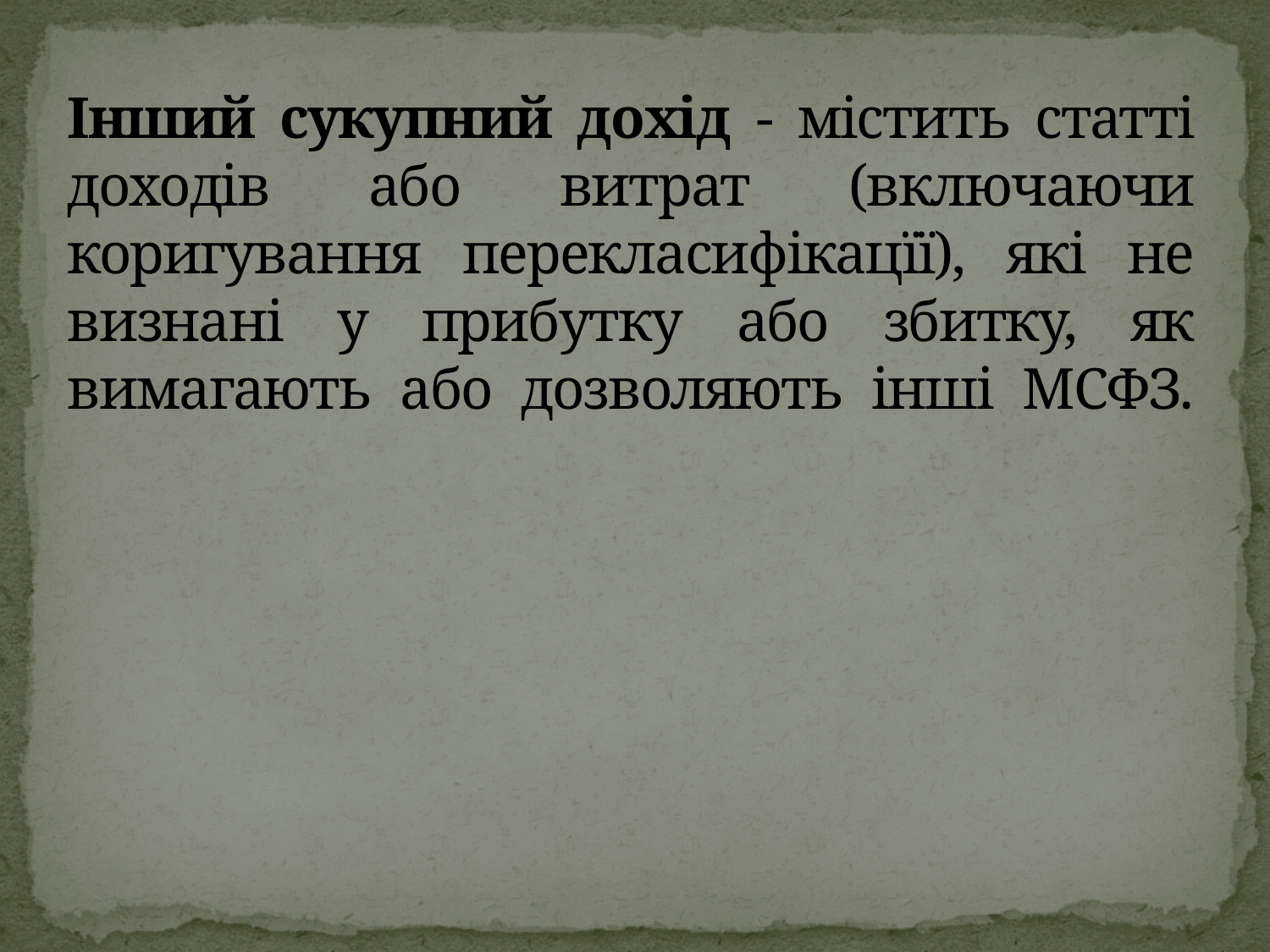

# Інший сукупний дохід - містить статті доходів або витрат (включаючи коригування перекласифікацїї), які не визнані у прибутку або збитку, як вимагають або дозволяють інші МСФЗ.